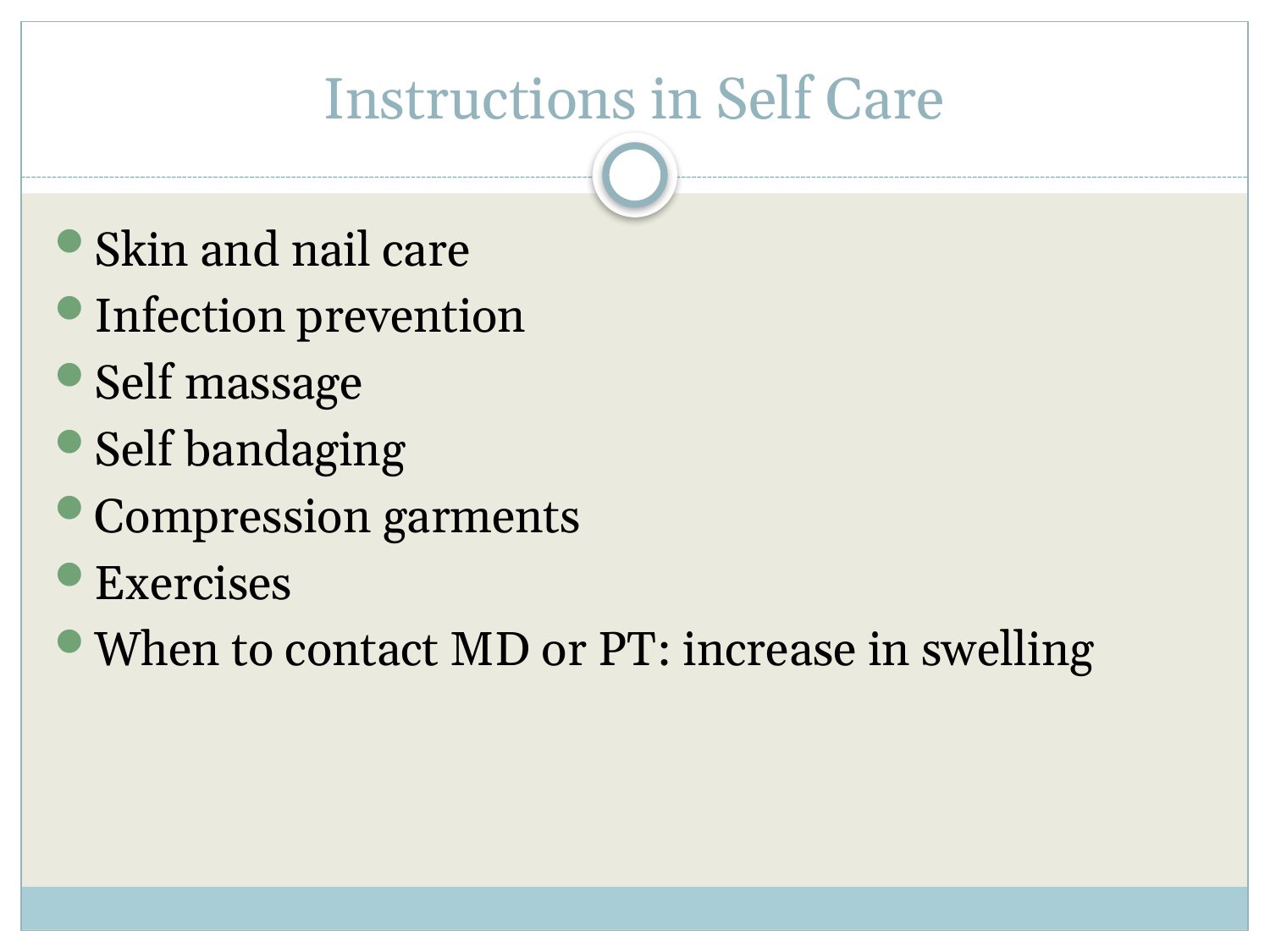

# Instructions in Self Care
Skin and nail care
Infection prevention
Self massage
Self bandaging
Compression garments
Exercises
When to contact MD or PT: increase in swelling